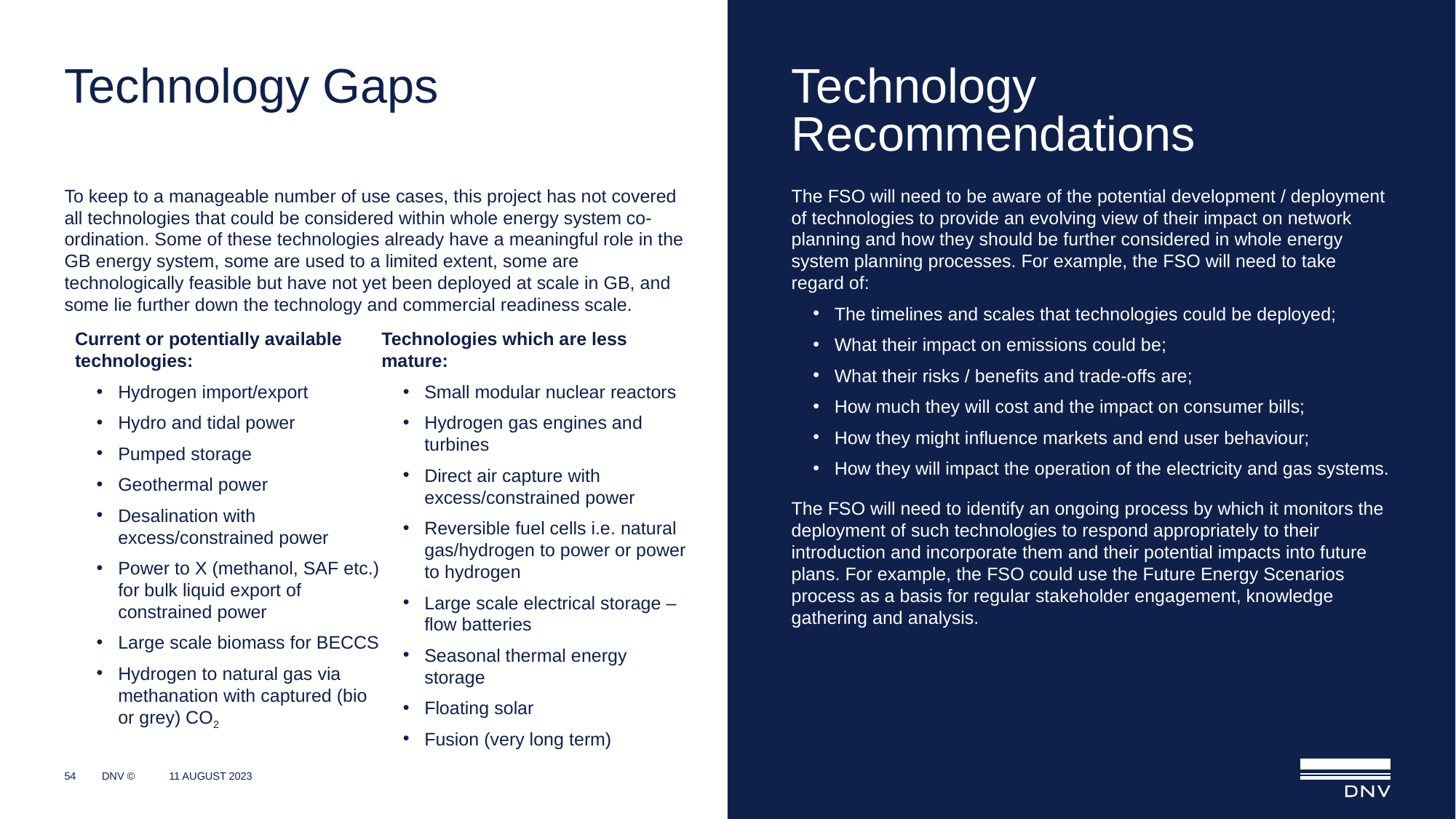

# Technology Gaps
Technology
Recommendations
To keep to a manageable number of use cases, this project has not covered all technologies that could be considered within whole energy system co-ordination. Some of these technologies already have a meaningful role in the GB energy system, some are used to a limited extent, some are technologically feasible but have not yet been deployed at scale in GB, and some lie further down the technology and commercial readiness scale.
The FSO will need to be aware of the potential development / deployment of technologies to provide an evolving view of their impact on network planning and how they should be further considered in whole energy system planning processes. For example, the FSO will need to take regard of:
The timelines and scales that technologies could be deployed;
What their impact on emissions could be;
What their risks / benefits and trade-offs are;
How much they will cost and the impact on consumer bills;
How they might influence markets and end user behaviour;
How they will impact the operation of the electricity and gas systems.
The FSO will need to identify an ongoing process by which it monitors the deployment of such technologies to respond appropriately to their introduction and incorporate them and their potential impacts into future plans. For example, the FSO could use the Future Energy Scenarios process as a basis for regular stakeholder engagement, knowledge gathering and analysis.
Current or potentially available technologies:
Hydrogen import/export
Hydro and tidal power
Pumped storage
Geothermal power
Desalination with excess/constrained power
Power to X (methanol, SAF etc.) for bulk liquid export of constrained power
Large scale biomass for BECCS
Hydrogen to natural gas via methanation with captured (bio or grey) CO2

Technologies which are less mature:
Small modular nuclear reactors
Hydrogen gas engines and turbines
Direct air capture with excess/constrained power
Reversible fuel cells i.e. natural gas/hydrogen to power or power to hydrogen
Large scale electrical storage – flow batteries
Seasonal thermal energy storage
Floating solar
Fusion (very long term)
54